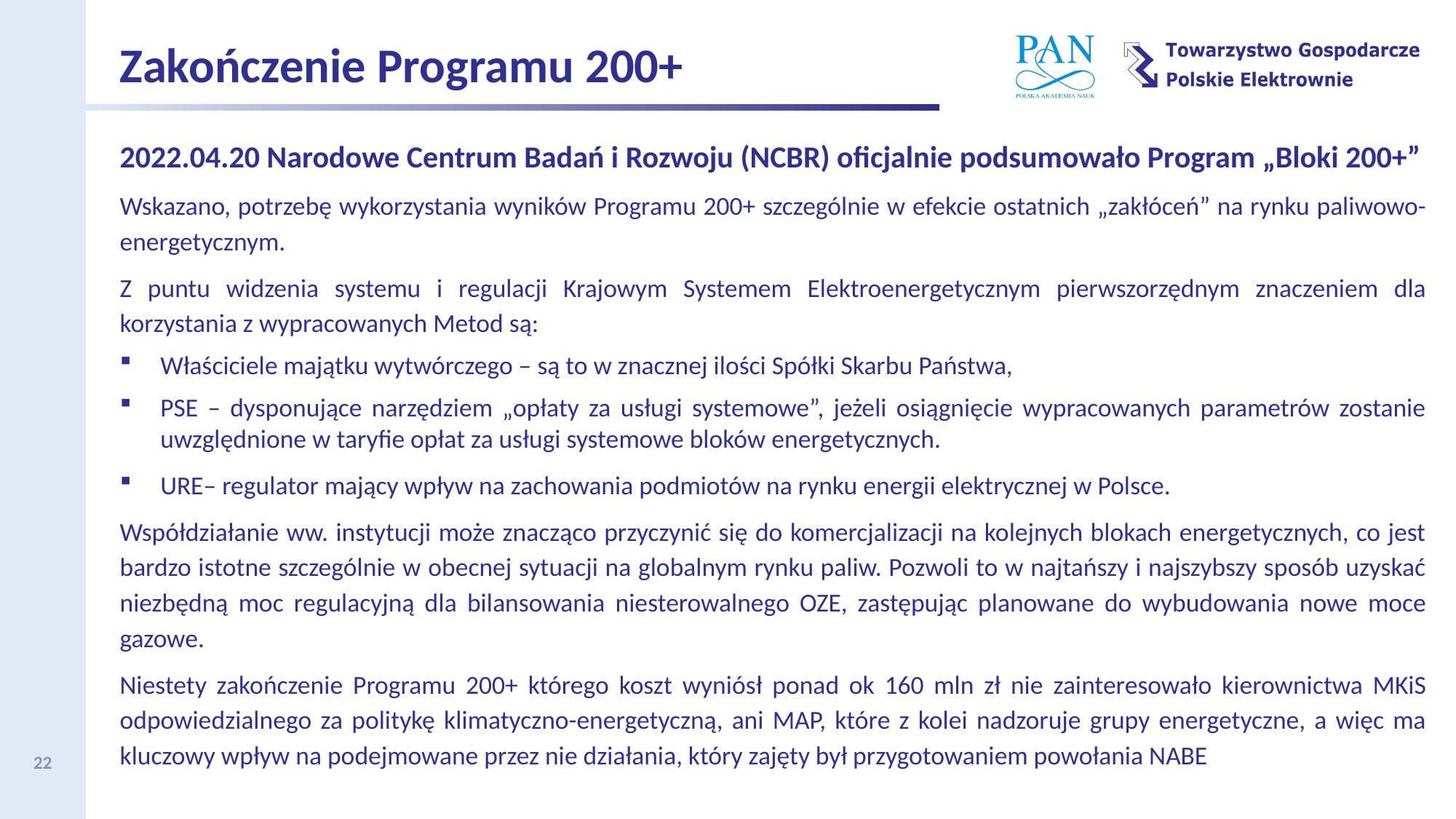

Zakończenie Programu 200+
2022.04.20 Narodowe Centrum Badań i Rozwoju (NCBR) oficjalnie podsumowało Program „Bloki 200+”
Wskazano, potrzebę wykorzystania wyników Programu 200+ szczególnie w efekcie ostatnich „zakłóceń” na rynku paliwowo-energetycznym.
Z puntu widzenia systemu i regulacji Krajowym Systemem Elektroenergetycznym pierwszorzędnym znaczeniem dla korzystania z wypracowanych Metod są:
Właściciele majątku wytwórczego – są to w znacznej ilości Spółki Skarbu Państwa,
PSE – dysponujące narzędziem „opłaty za usługi systemowe”, jeżeli osiągnięcie wypracowanych parametrów zostanie uwzględnione w taryfie opłat za usługi systemowe bloków energetycznych.
URE– regulator mający wpływ na zachowania podmiotów na rynku energii elektrycznej w Polsce.
Współdziałanie ww. instytucji może znacząco przyczynić się do komercjalizacji na kolejnych blokach energetycznych, co jest bardzo istotne szczególnie w obecnej sytuacji na globalnym rynku paliw. Pozwoli to w najtańszy i najszybszy sposób uzyskać niezbędną moc regulacyjną dla bilansowania niesterowalnego OZE, zastępując planowane do wybudowania nowe moce gazowe.
Niestety zakończenie Programu 200+ którego koszt wyniósł ponad ok 160 mln zł nie zainteresowało kierownictwa MKiS odpowiedzialnego za politykę klimatyczno-energetyczną, ani MAP, które z kolei nadzoruje grupy energetyczne, a więc ma kluczowy wpływ na podejmowane przez nie działania, który zajęty był przygotowaniem powołania NABE
22